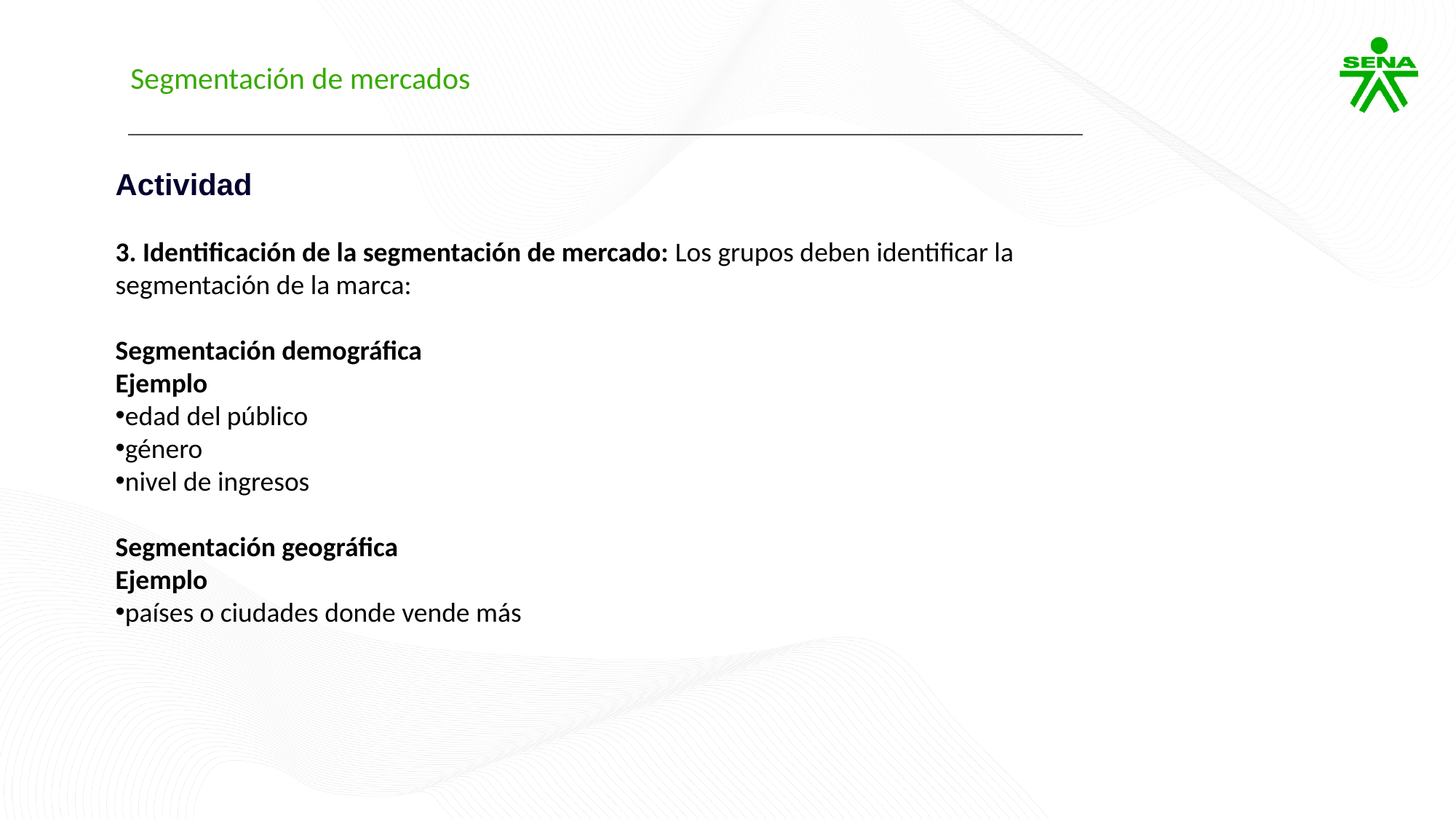

Segmentación de mercados
Actividad

3. Identificación de la segmentación de mercado: Los grupos deben identificar la segmentación de la marca:

Segmentación demográfica
Ejemplo
edad del público
género
nivel de ingresos

Segmentación geográfica
Ejemplo
países o ciudades donde vende más